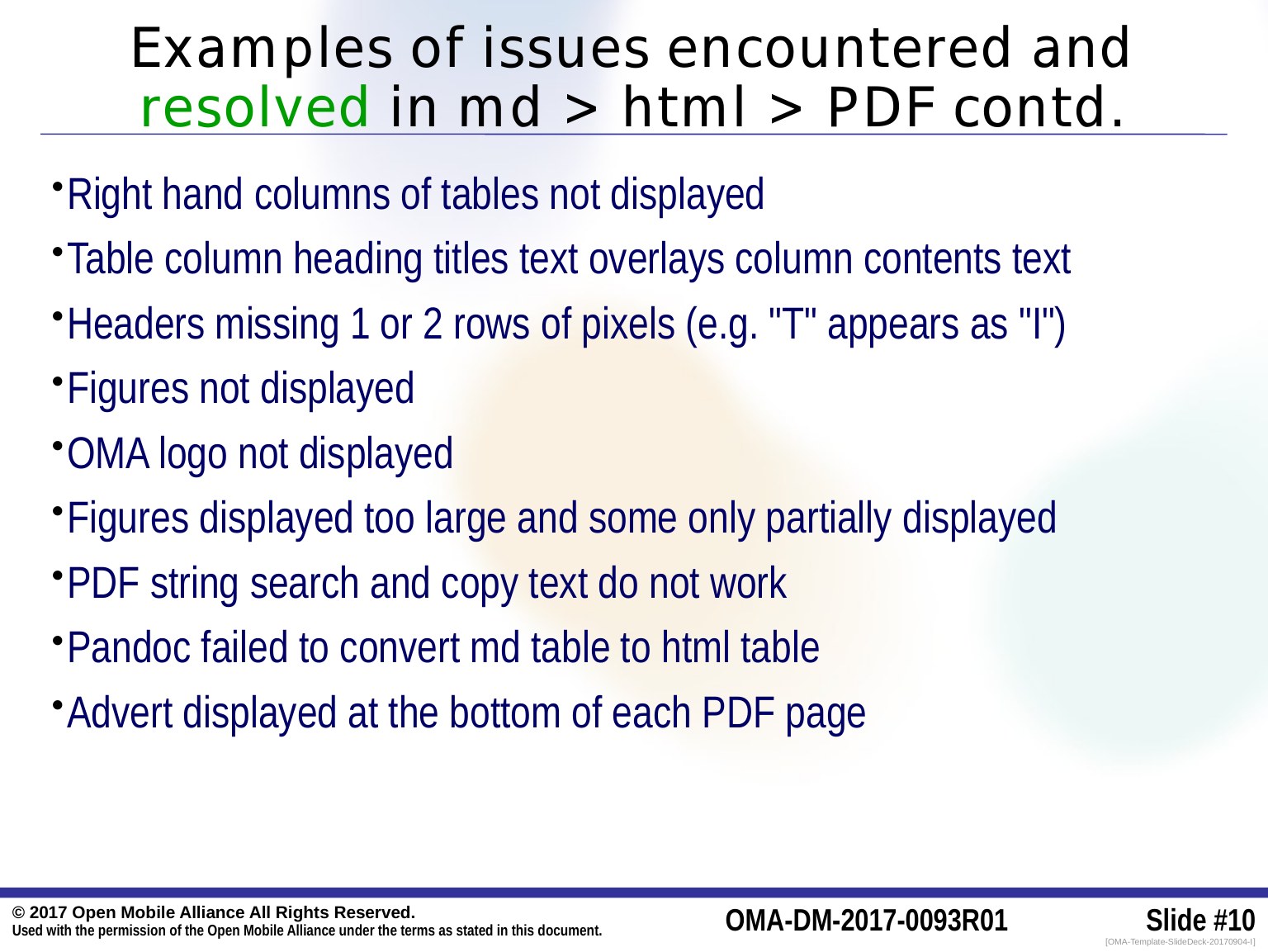

# Examples of issues encountered and resolved in md > html > PDF contd.
Right hand columns of tables not displayed
Table column heading titles text overlays column contents text
Headers missing 1 or 2 rows of pixels (e.g. "T" appears as "I")
Figures not displayed
OMA logo not displayed
Figures displayed too large and some only partially displayed
PDF string search and copy text do not work
Pandoc failed to convert md table to html table
Advert displayed at the bottom of each PDF page